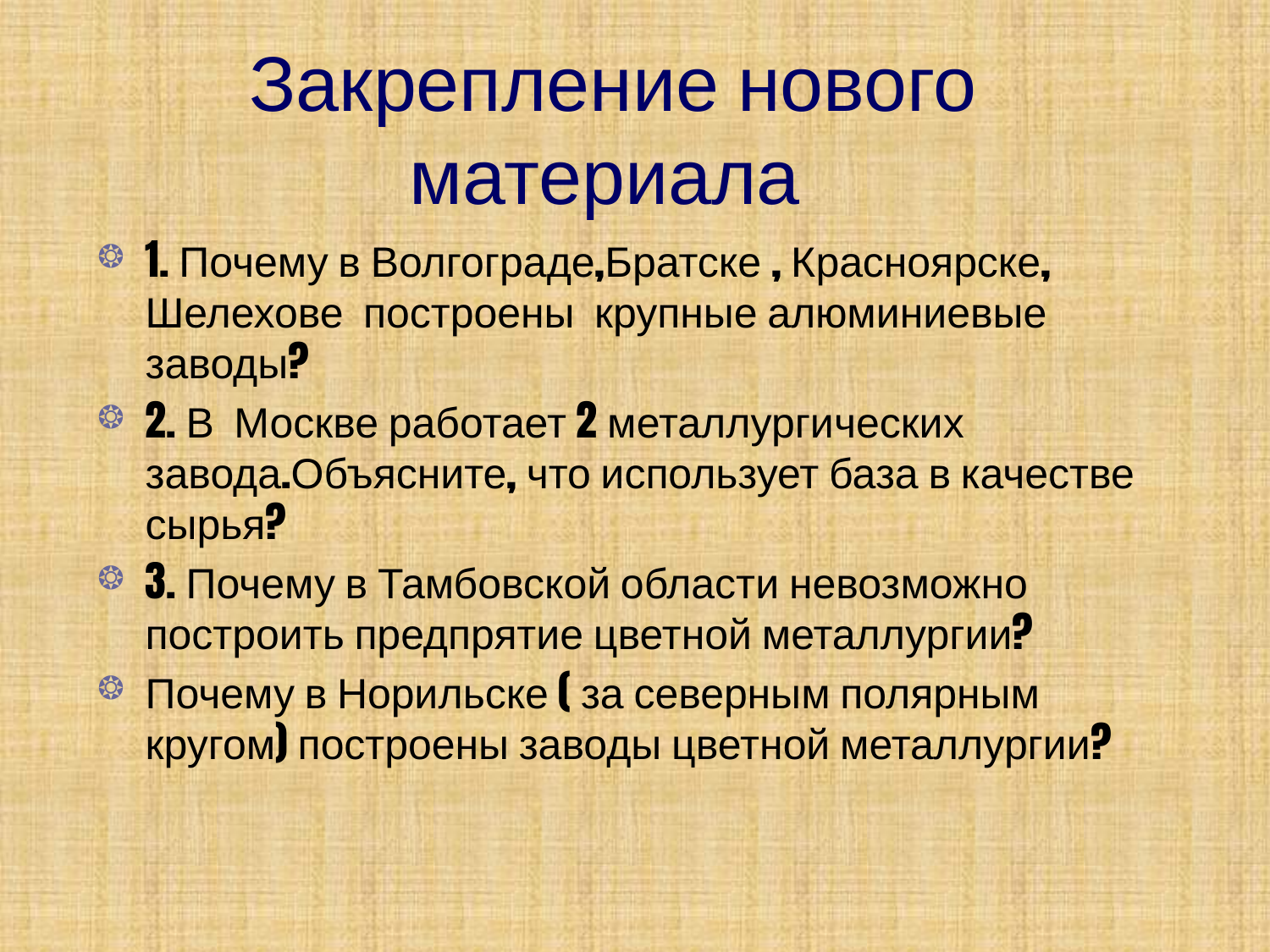

# Закрепление нового материала
1. Почему в Волгограде,Братске , Красноярске, Шелехове  построены  крупные алюминиевые  заводы?
2. В  Москве работает 2 металлургических завода.Объясните, что использует база в качестве сырья?
3. Почему в Тамбовской области невозможно построить предпрятие цветной металлургии?
Почему в Норильске ( за северным полярным кругом) построены заводы цветной металлургии?